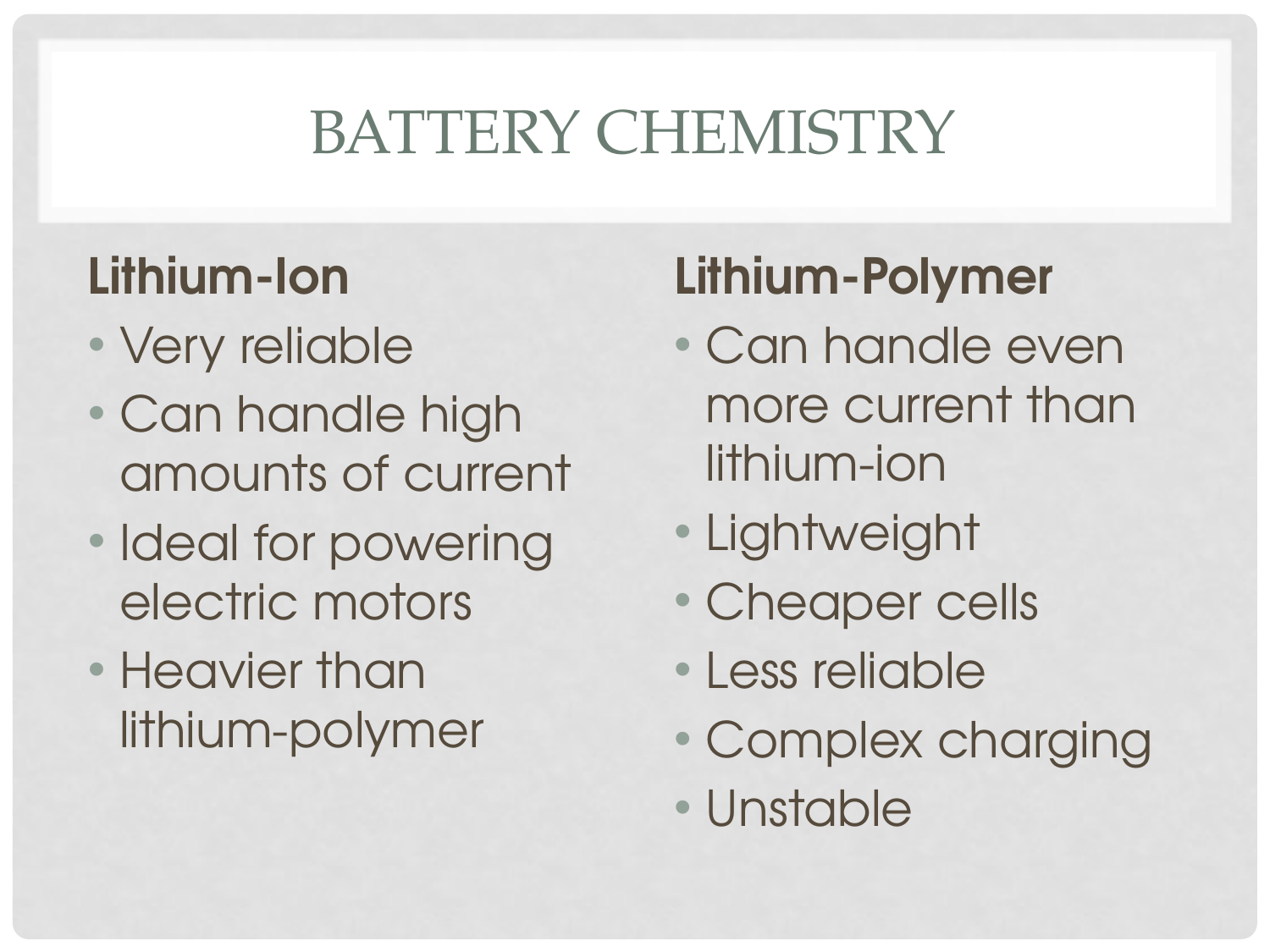

# Battery Chemistry
Lithium-Ion
Very reliable
Can handle high amounts of current
Ideal for powering electric motors
Heavier than lithium-polymer
Lithium-Polymer
Can handle even more current than lithium-ion
Lightweight
Cheaper cells
Less reliable
Complex charging
Unstable